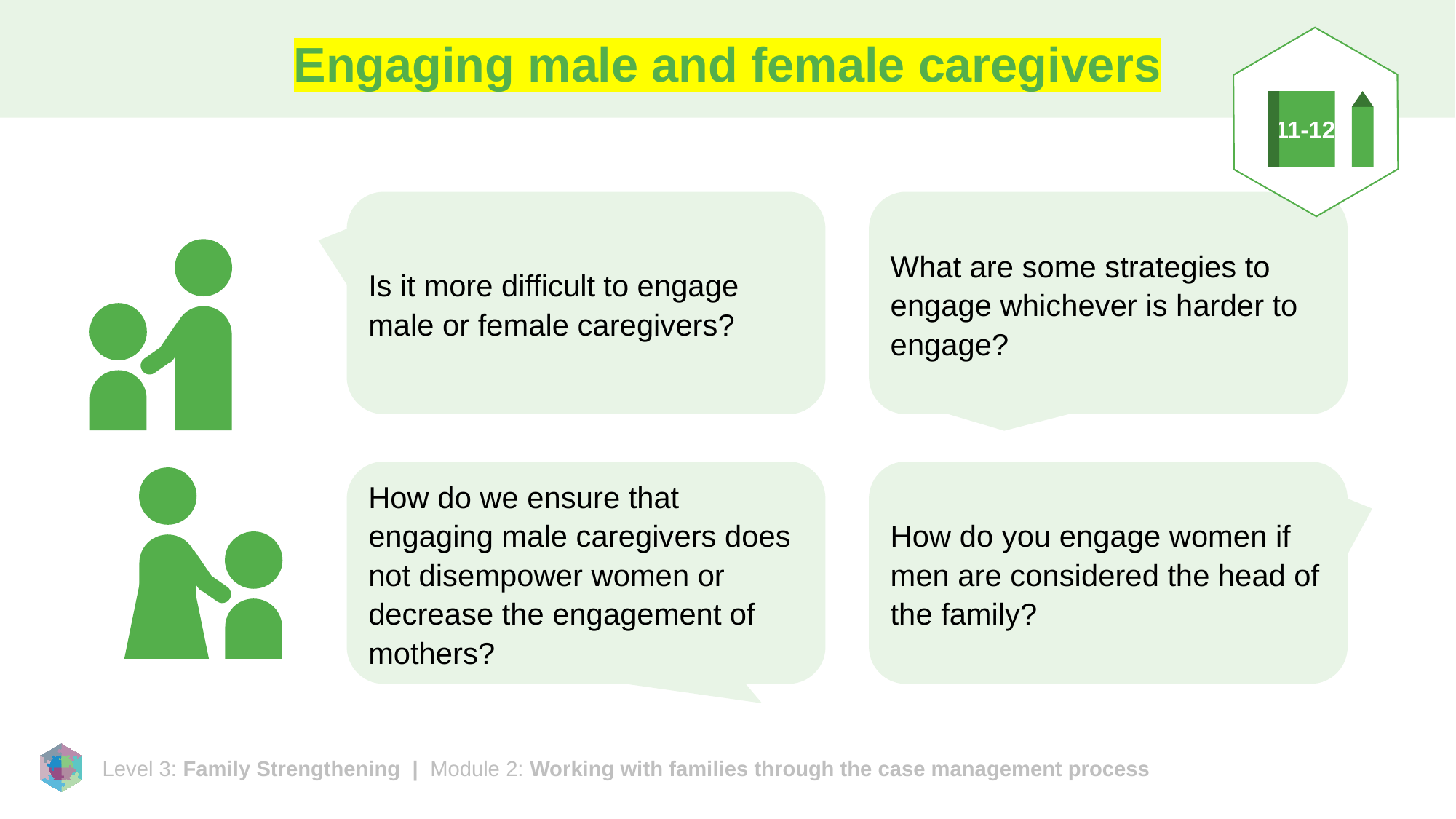

# Engaging male and female caregivers

11-12

Is it more difficult to engage male or female caregivers?
What are some strategies to engage whichever is harder to engage?

How do we ensure that engaging male caregivers does not disempower women or decrease the engagement of mothers?
How do you engage women if men are considered the head of the family?